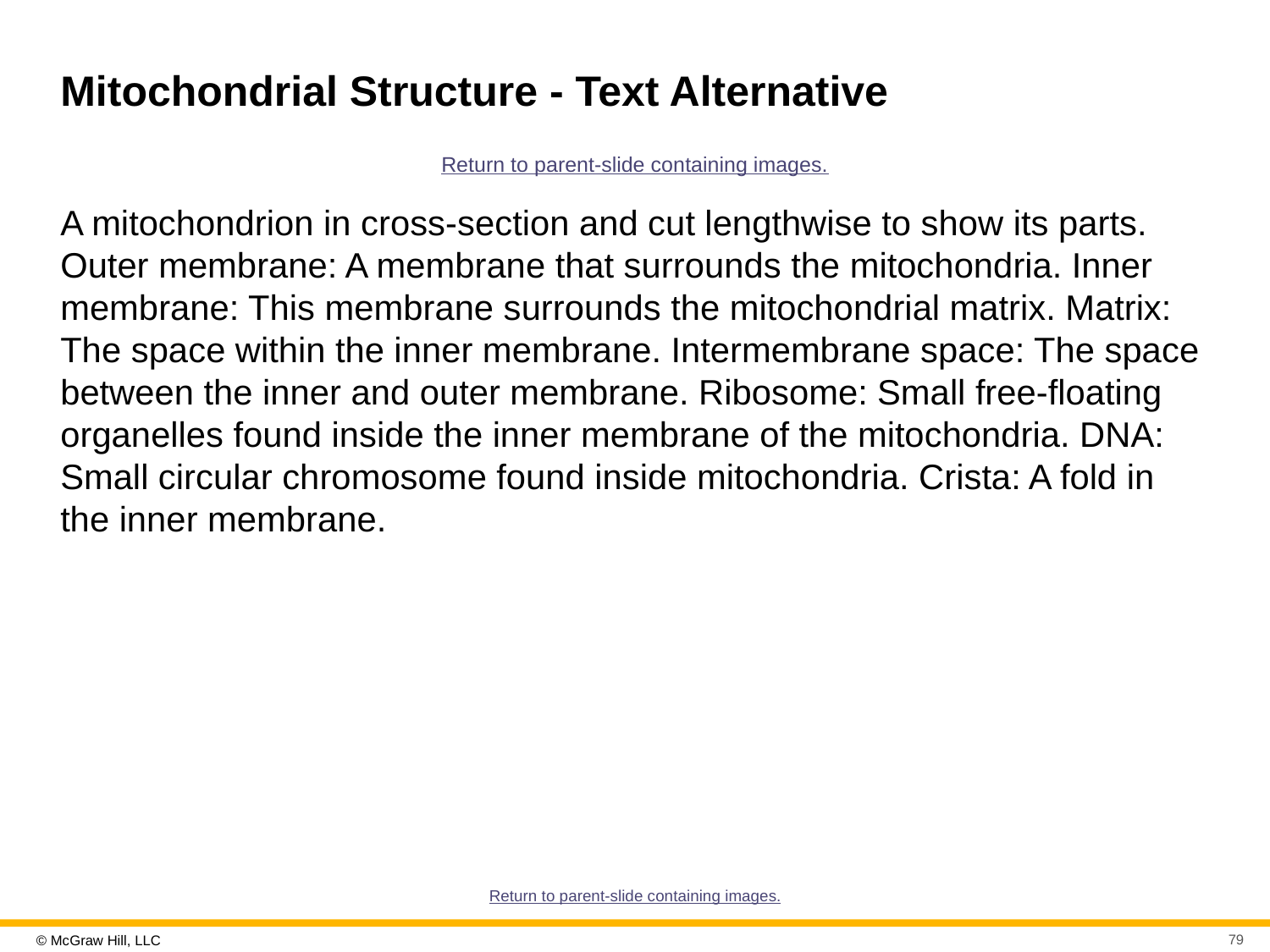

# Mitochondrial Structure - Text Alternative
Return to parent-slide containing images.
A mitochondrion in cross-section and cut lengthwise to show its parts. Outer membrane: A membrane that surrounds the mitochondria. Inner membrane: This membrane surrounds the mitochondrial matrix. Matrix: The space within the inner membrane. Intermembrane space: The space between the inner and outer membrane. Ribosome: Small free-floating organelles found inside the inner membrane of the mitochondria. DNA: Small circular chromosome found inside mitochondria. Crista: A fold in the inner membrane.
Return to parent-slide containing images.
79